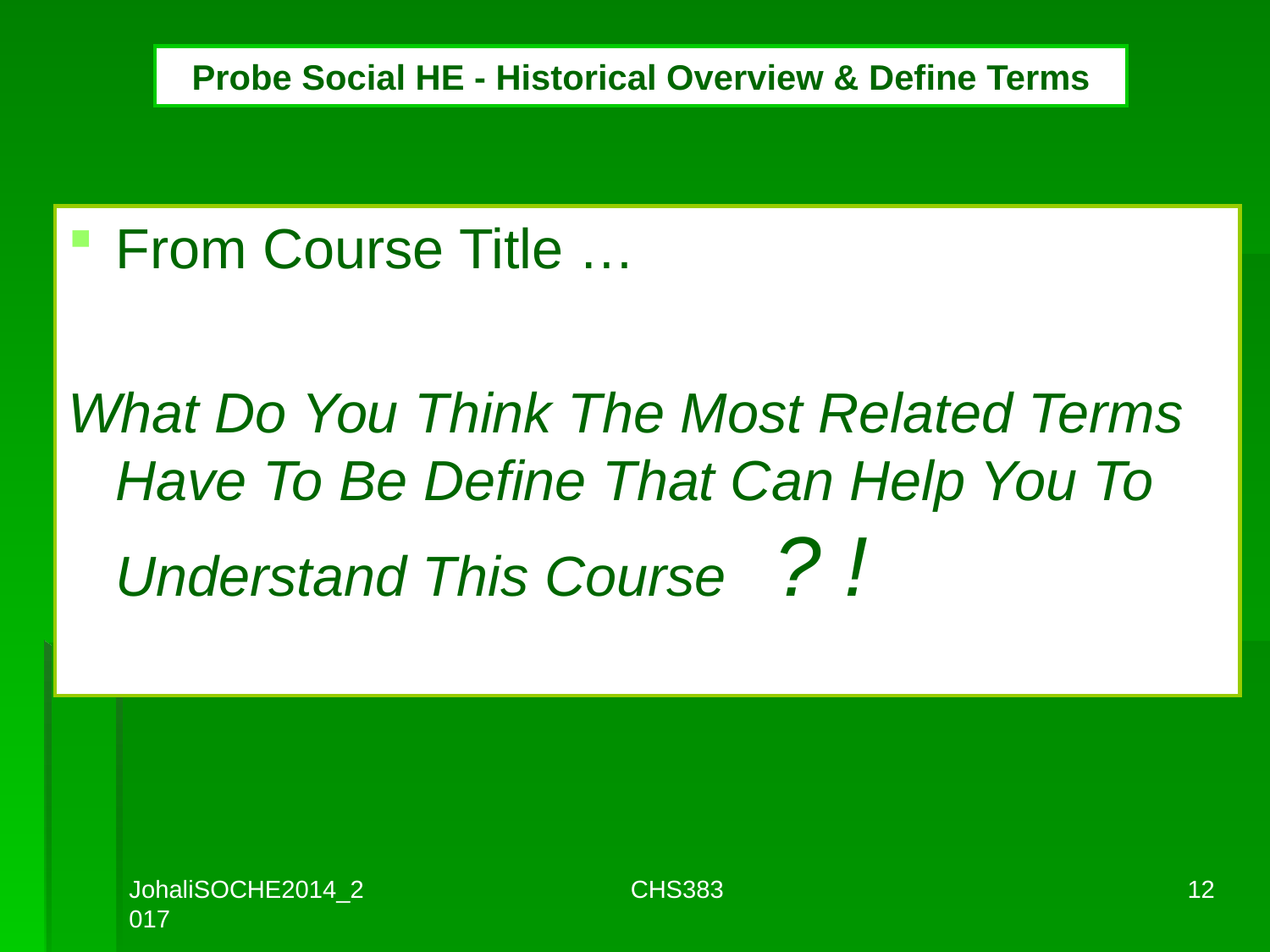

# Probe Social HE - Historical Overview & Define Terms
From Course Title …

What Do You Think The Most Related Terms Have To Be Define That Can Help You To Understand This Course   ? !
JohaliSOCHE2014_2017
CHS383
12